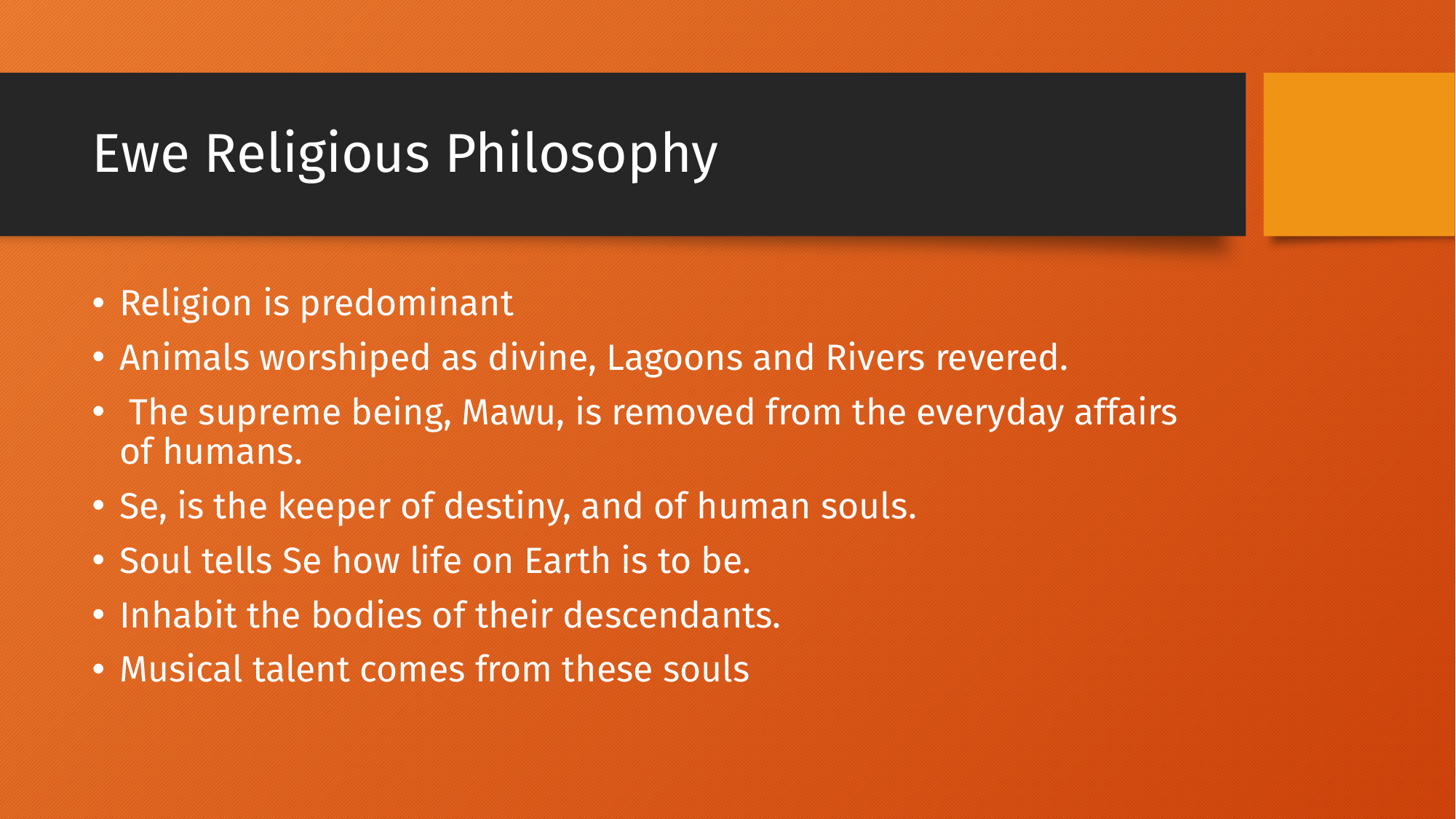

# Ewe Religious Philosophy
Religion is predominant
Animals worshiped as divine, Lagoons and Rivers revered.
 The supreme being, Mawu, is removed from the everyday affairs of humans.
Se, is the keeper of destiny, and of human souls.
Soul tells Se how life on Earth is to be.
Inhabit the bodies of their descendants.
Musical talent comes from these souls